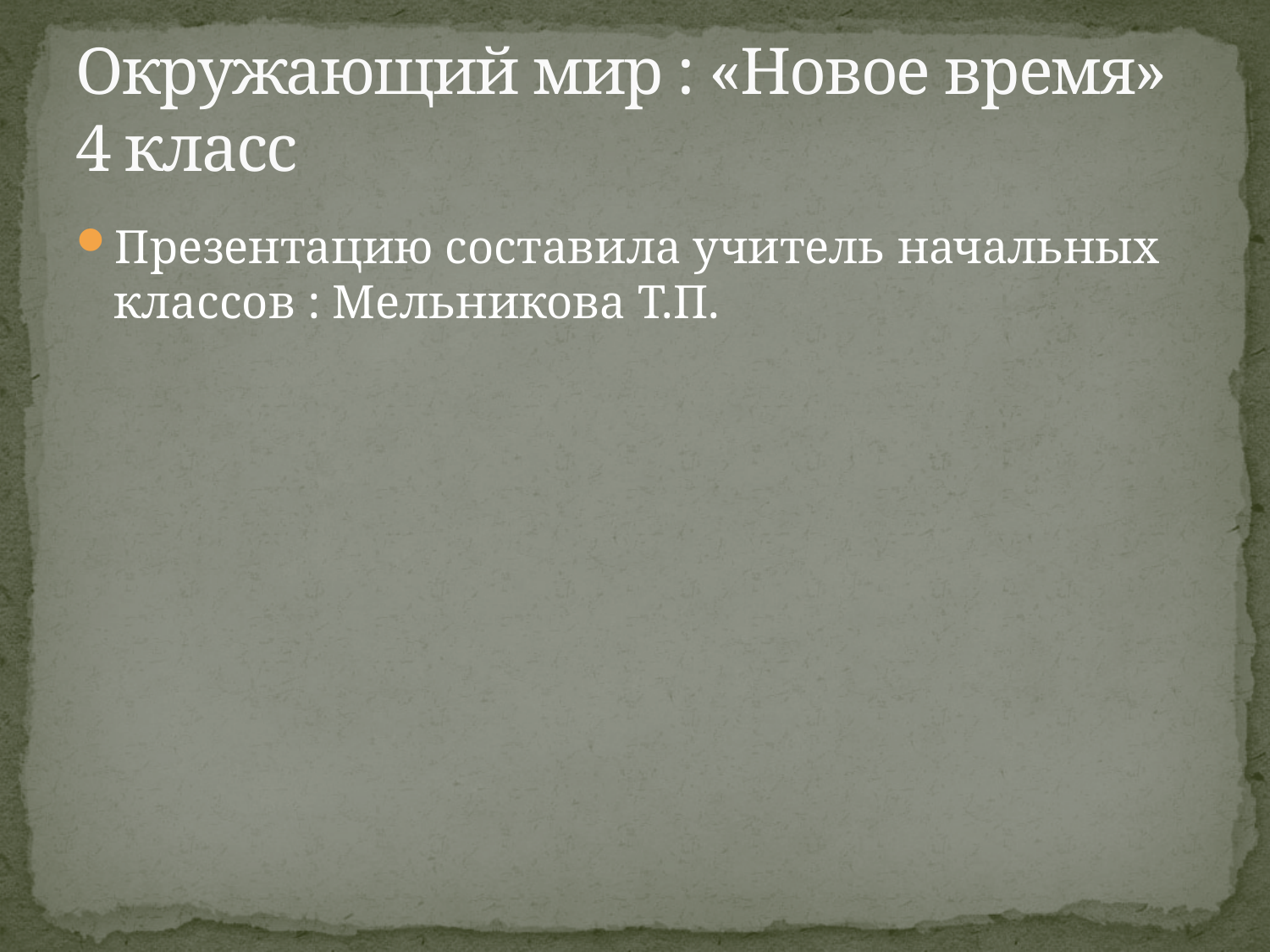

# Окружающий мир : «Новое время» 4 класс
Презентацию составила учитель начальных классов : Мельникова Т.П.